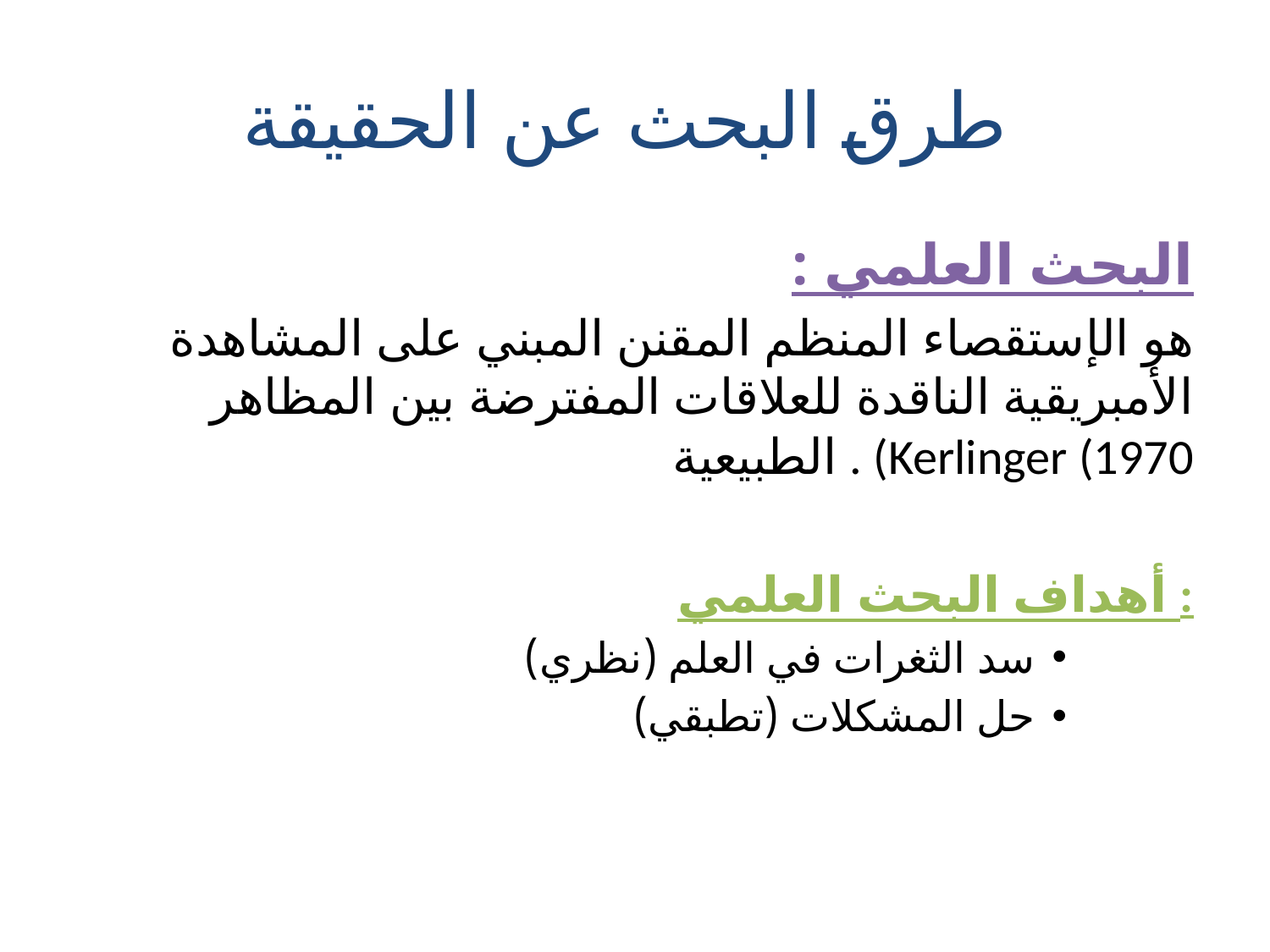

# طرق البحث عن الحقيقة
البحث العلمي :
هو الإستقصاء المنظم المقنن المبني على المشاهدة الأمبريقية الناقدة للعلاقات المفترضة بين المظاهر الطبيعية . (Kerlinger (1970

أهداف البحث العلمي :
سد الثغرات في العلم (نظري)
حل المشكلات (تطبقي)